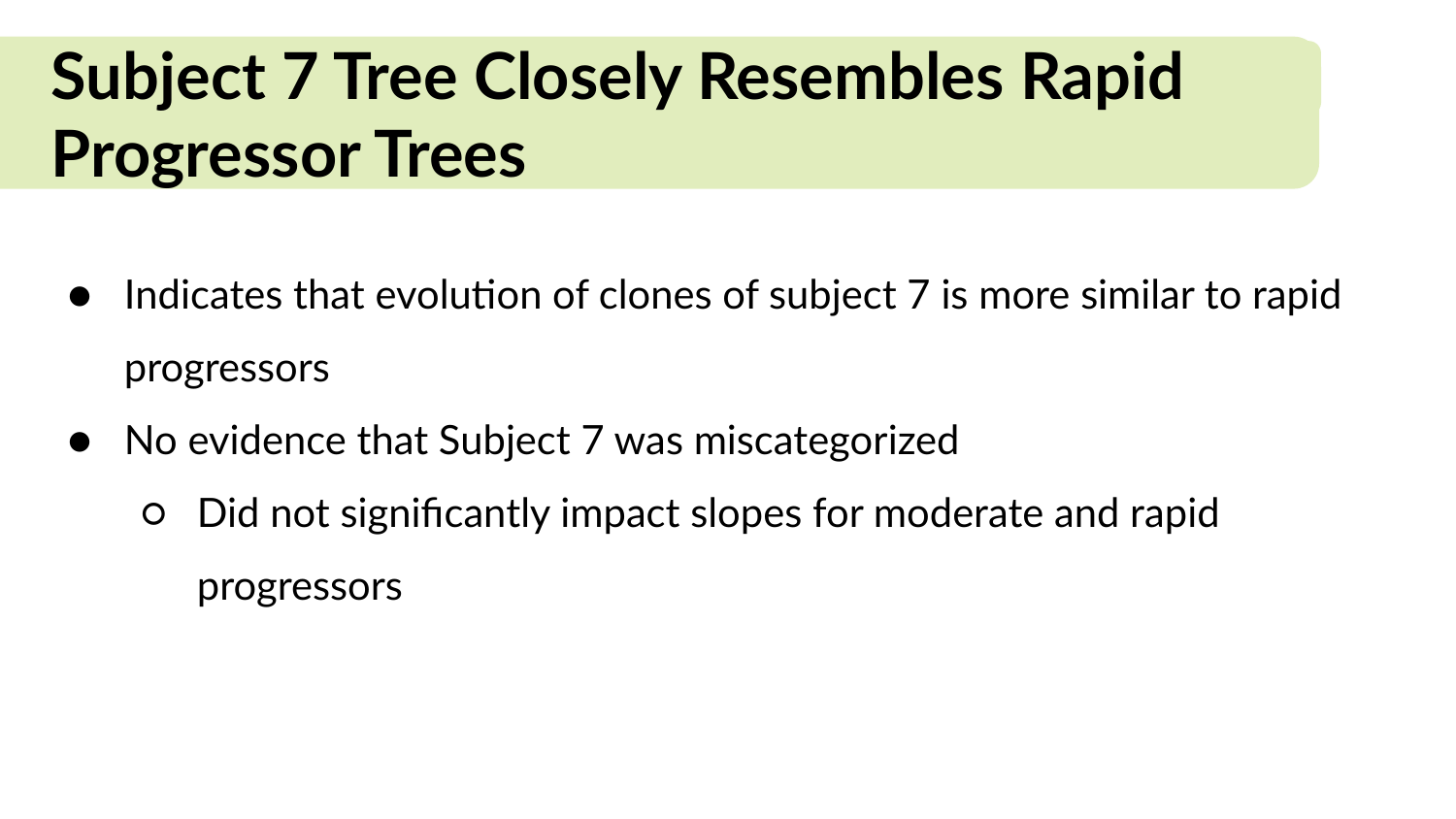

# Subject 7 Tree Closely Resembles Rapid Progressor Trees
Indicates that evolution of clones of subject 7 is more similar to rapid progressors
No evidence that Subject 7 was miscategorized
Did not significantly impact slopes for moderate and rapid progressors